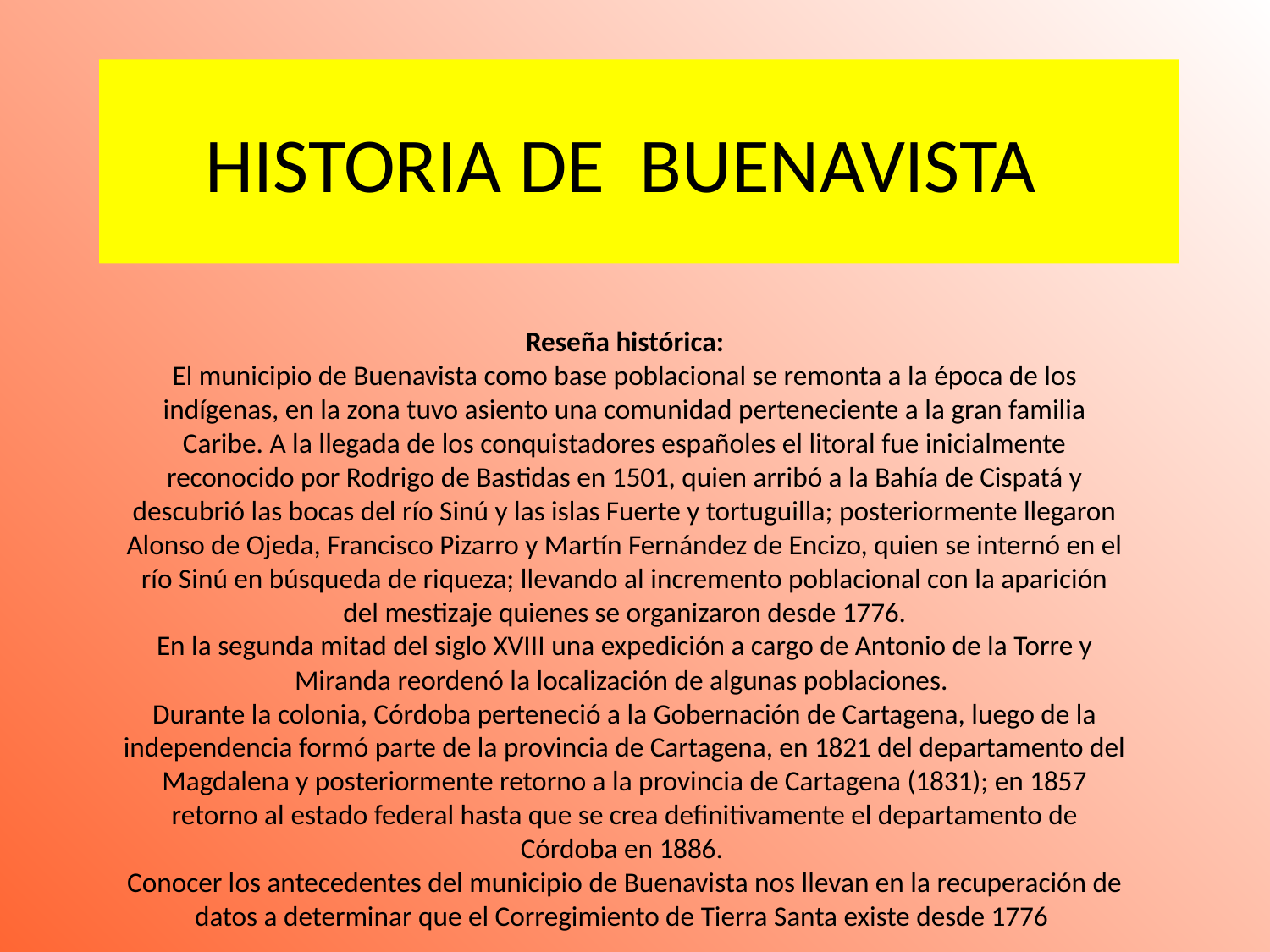

# HISTORIA DE  BUENAVISTA
Reseña histórica:
El municipio de Buenavista como base poblacional se remonta a la época de los indígenas, en la zona tuvo asiento una comunidad perteneciente a la gran familia Caribe. A la llegada de los conquistadores españoles el litoral fue inicialmente reconocido por Rodrigo de Bastidas en 1501, quien arribó a la Bahía de Cispatá y descubrió las bocas del río Sinú y las islas Fuerte y tortuguilla; posteriormente llegaron Alonso de Ojeda, Francisco Pizarro y Martín Fernández de Encizo, quien se internó en el río Sinú en búsqueda de riqueza; llevando al incremento poblacional con la aparición del mestizaje quienes se organizaron desde 1776.
En la segunda mitad del siglo XVIII una expedición a cargo de Antonio de la Torre y Miranda reordenó la localización de algunas poblaciones.
Durante la colonia, Córdoba perteneció a la Gobernación de Cartagena, luego de la independencia formó parte de la provincia de Cartagena, en 1821 del departamento del Magdalena y posteriormente retorno a la provincia de Cartagena (1831); en 1857 retorno al estado federal hasta que se crea definitivamente el departamento de Córdoba en 1886.
Conocer los antecedentes del municipio de Buenavista nos llevan en la recuperación de datos a determinar que el Corregimiento de Tierra Santa existe desde 1776